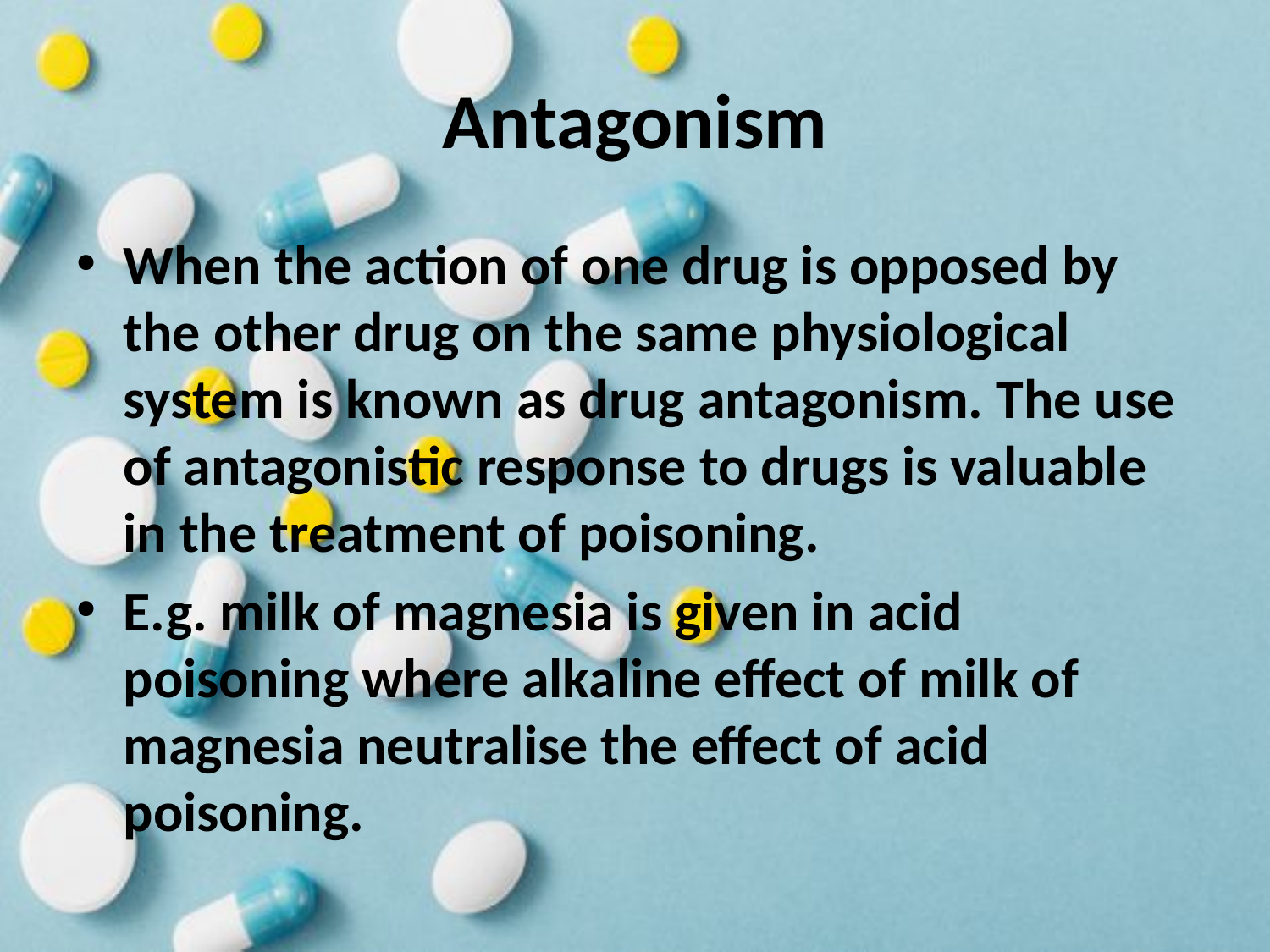

# Antagonism
When the action of one drug is opposed by the other drug on the same physiological system is known as drug antagonism. The use of antagonistic response to drugs is valuable in the treatment of poisoning.
E.g. milk of magnesia is given in acid poisoning where alkaline effect of milk of magnesia neutralise the effect of acid poisoning.